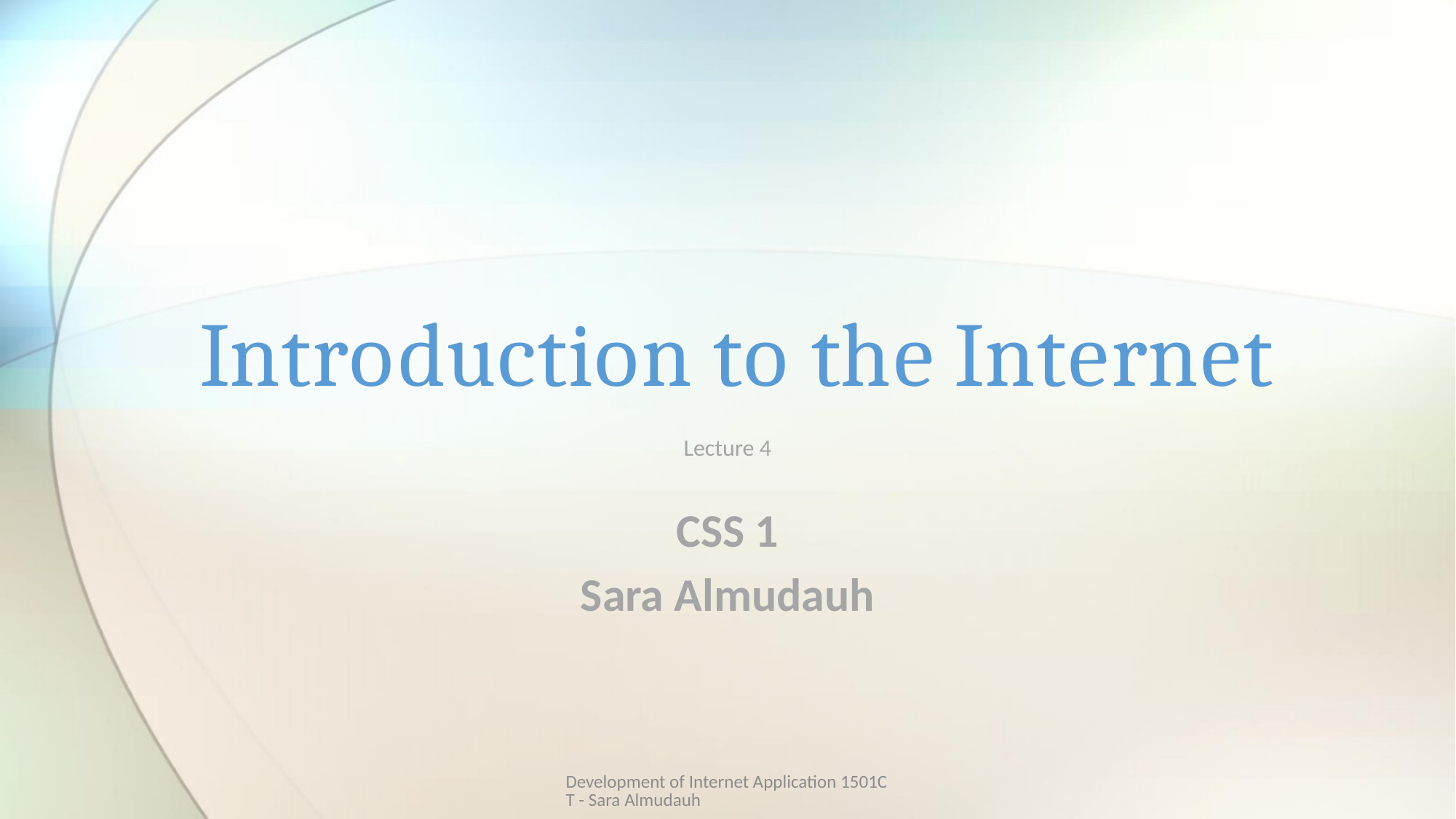

# Introduction to the Internet
Lecture 4

CSS 1
Sara Almudauh
Development of Internet Application 1501CT - Sara Almudauh